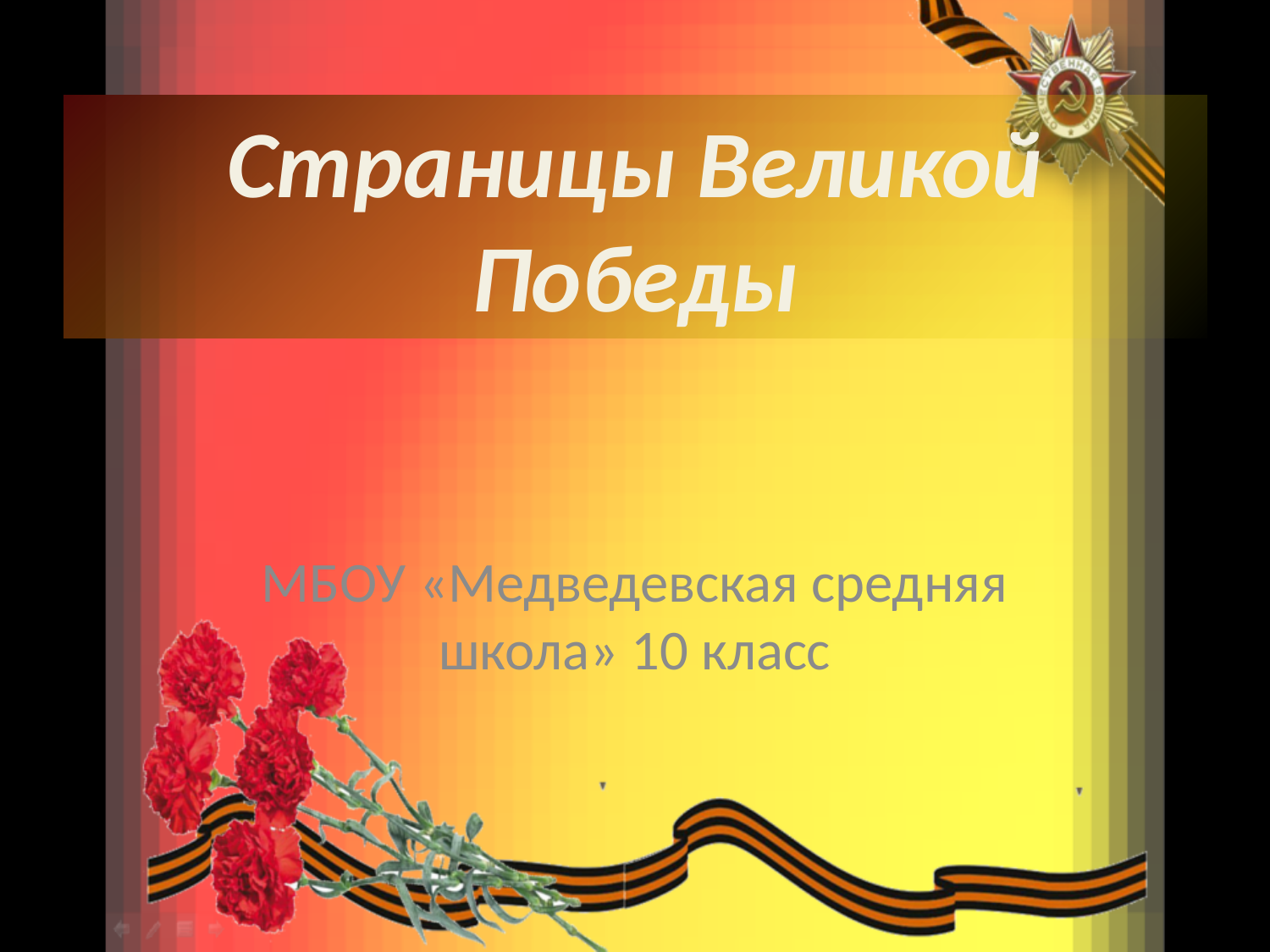

# Страницы Великой Победы
МБОУ «Медведевская средняя школа» 10 класс